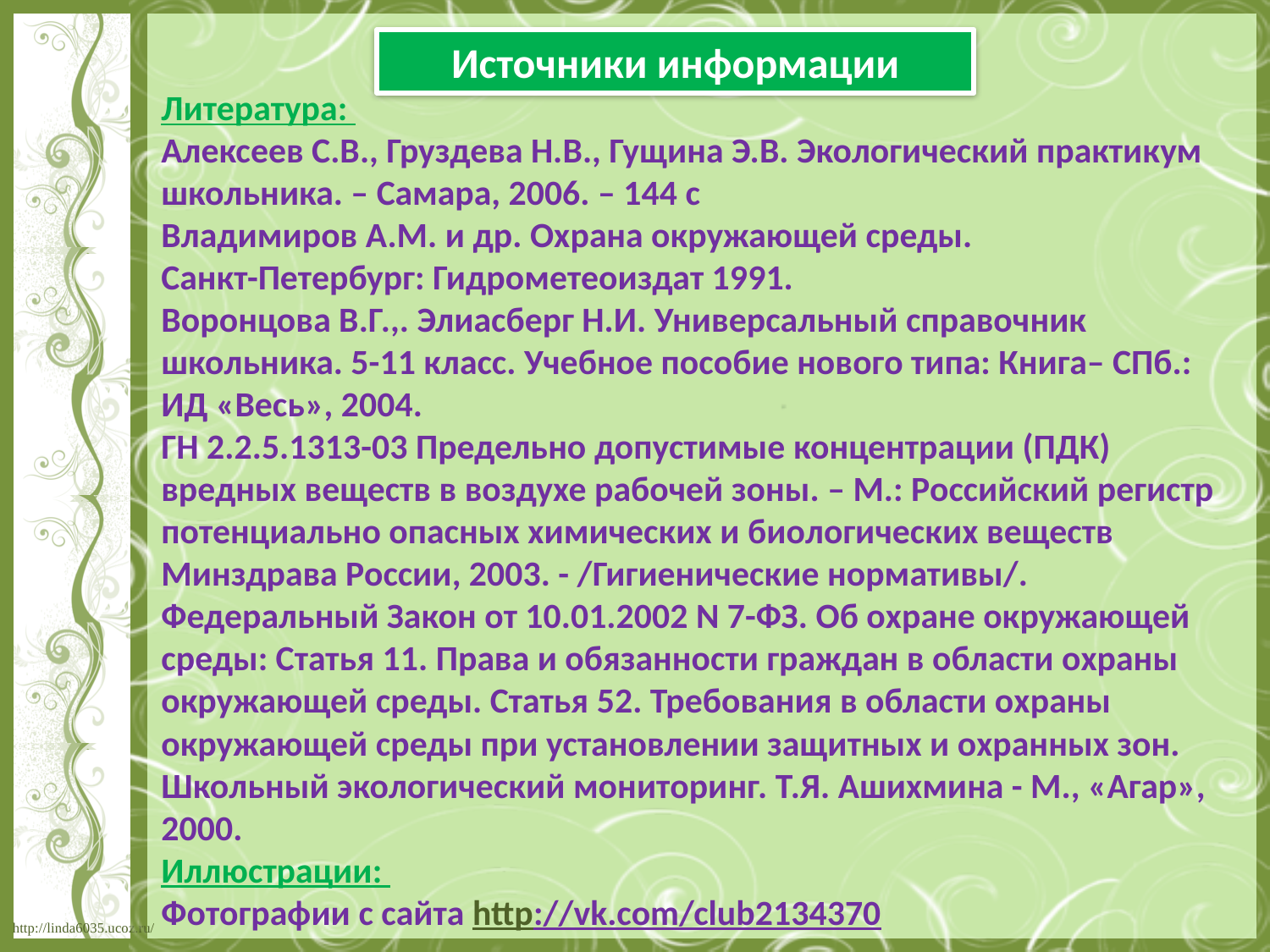

Источники информации
Литература:
Алексеев С.В., Груздева Н.В., Гущина Э.В. Экологический практикум школьника. – Самара, 2006. – 144 с
Владимиров А.М. и др. Охрана окружающей среды.
Санкт-Петербург: Гидрометеоиздат 1991.
Воронцова В.Г.,. Элиасберг Н.И. Универсальный справочник школьника. 5-11 класс. Учебное пособие нового типа: Книга– СПб.: ИД «Весь», 2004.
ГН 2.2.5.1313-03 Предельно допустимые концентрации (ПДК) вредных веществ в воздухе рабочей зоны. – М.: Российский регистр потенциально опасных химических и биологических веществ Минздрава России, 2003. - /Гигиенические нормативы/.
Федеральный Закон от 10.01.2002 N 7-ФЗ. Об охране окружающей среды: Статья 11. Права и обязанности граждан в области охраны окружающей среды. Статья 52. Требования в области охраны окружающей среды при установлении защитных и охранных зон.
Школьный экологический мониторинг. Т.Я. Ашихмина - М., «Агар», 2000.
Иллюстрации:
Фотографии с сайта http://vk.com/club2134370